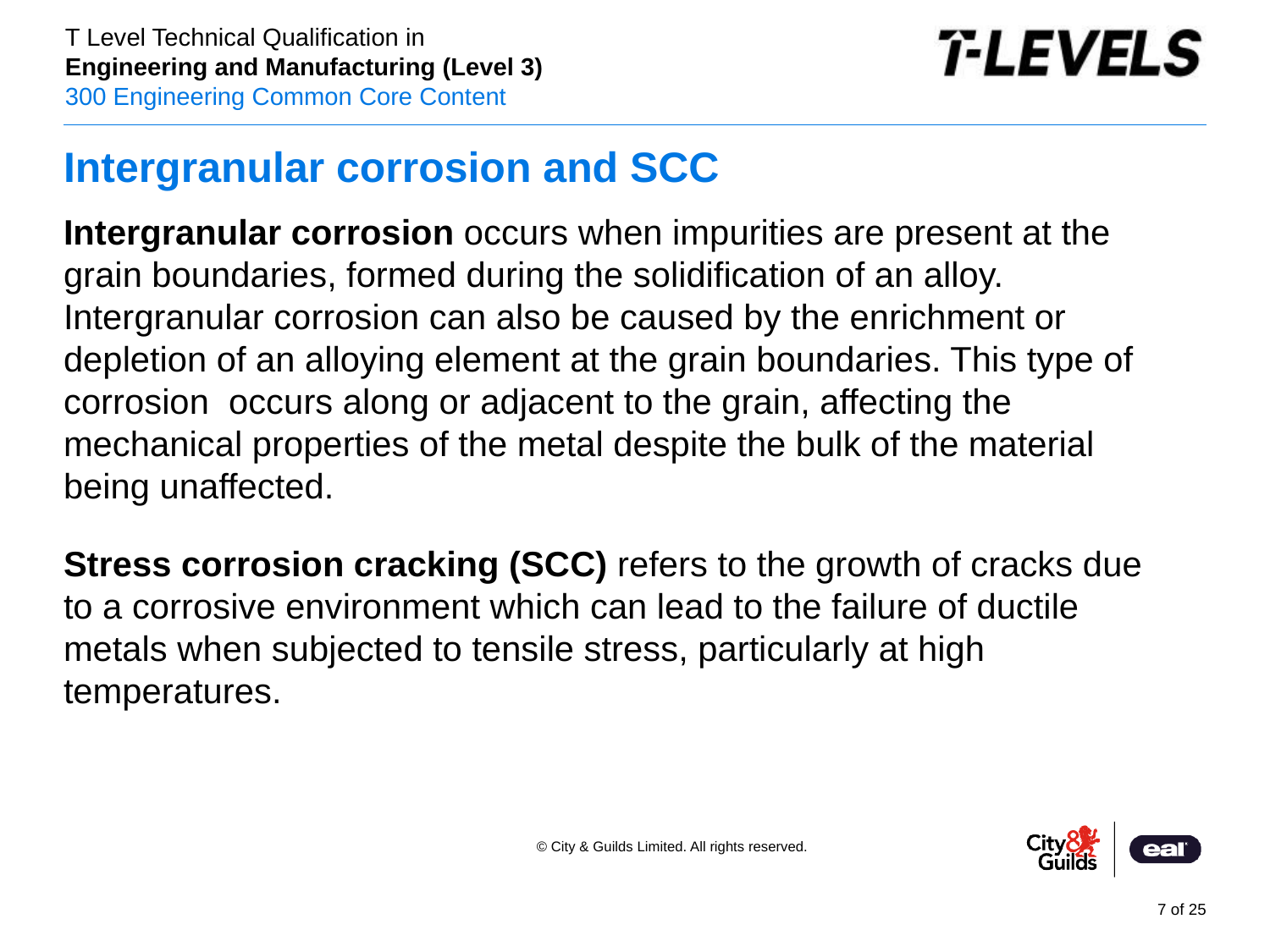

# Intergranular corrosion and SCC
Intergranular corrosion occurs when impurities are present at the grain boundaries, formed during the solidification of an alloy. Intergranular corrosion can also be caused by the enrichment or depletion of an alloying element at the grain boundaries. This type of corrosion  occurs along or adjacent to the grain, affecting the mechanical properties of the metal despite the bulk of the material being unaffected.
Stress corrosion cracking (SCC) refers to the growth of cracks due to a corrosive environment which can lead to the failure of ductile metals when subjected to tensile stress, particularly at high temperatures.